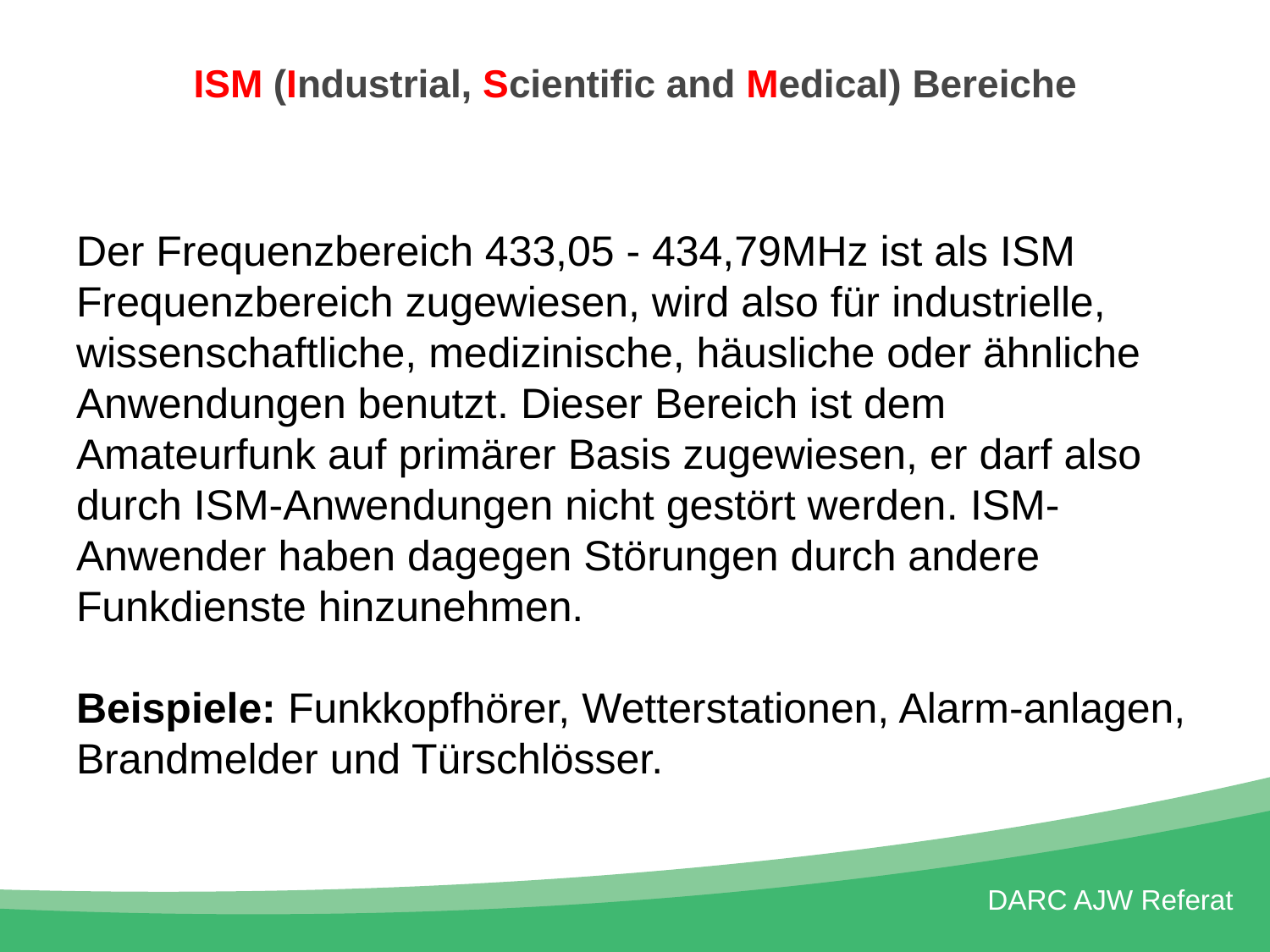

# ISM (Industrial, Scientific and Medical) Bereiche

Der Frequenzbereich 433,05 - 434,79MHz ist als ISM Frequenzbereich zugewiesen, wird also für industrielle, wissenschaftliche, medizinische, häusliche oder ähnliche Anwendungen benutzt. Dieser Bereich ist dem Amateurfunk auf primärer Basis zugewiesen, er darf also durch ISM-Anwendungen nicht gestört werden. ISM-Anwender haben dagegen Störungen durch andere Funkdienste hinzunehmen.
Beispiele: Funkkopfhörer, Wetterstationen, Alarm-anlagen, Brandmelder und Türschlösser.